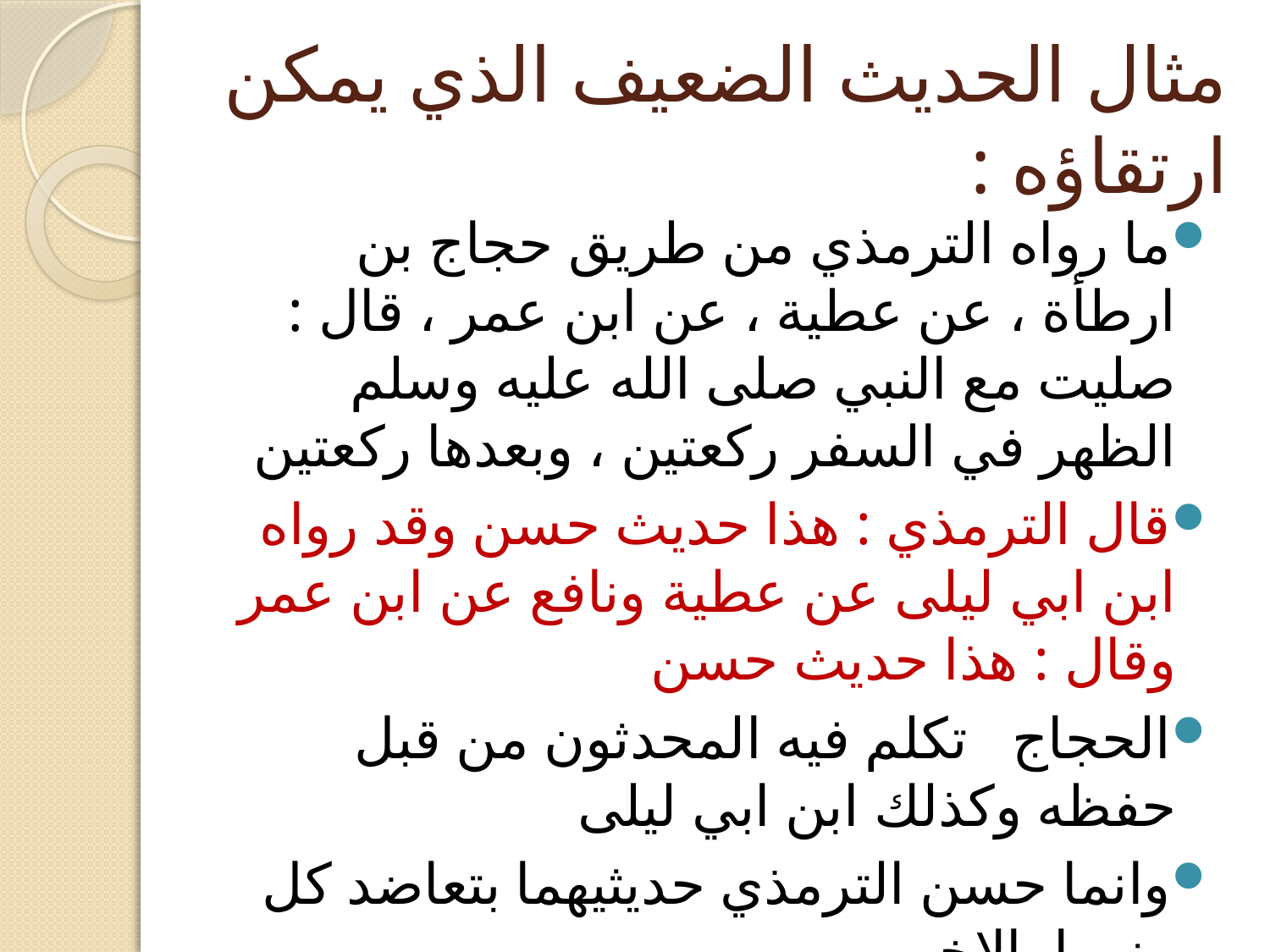

# مثال الحديث الضعيف الذي يمكن ارتقاؤه :
ما رواه الترمذي من طريق حجاج بن ارطأة ، عن عطية ، عن ابن عمر ، قال : صليت مع النبي صلى الله عليه وسلم الظهر في السفر ركعتين ، وبعدها ركعتين
قال الترمذي : هذا حديث حسن وقد رواه ابن ابي ليلى عن عطية ونافع عن ابن عمر وقال : هذا حديث حسن
الحجاج   تكلم فيه المحدثون من قبل حفظه وكذلك ابن ابي ليلى
وانما حسن الترمذي حديثيهما بتعاضد كل منهما بالاخر